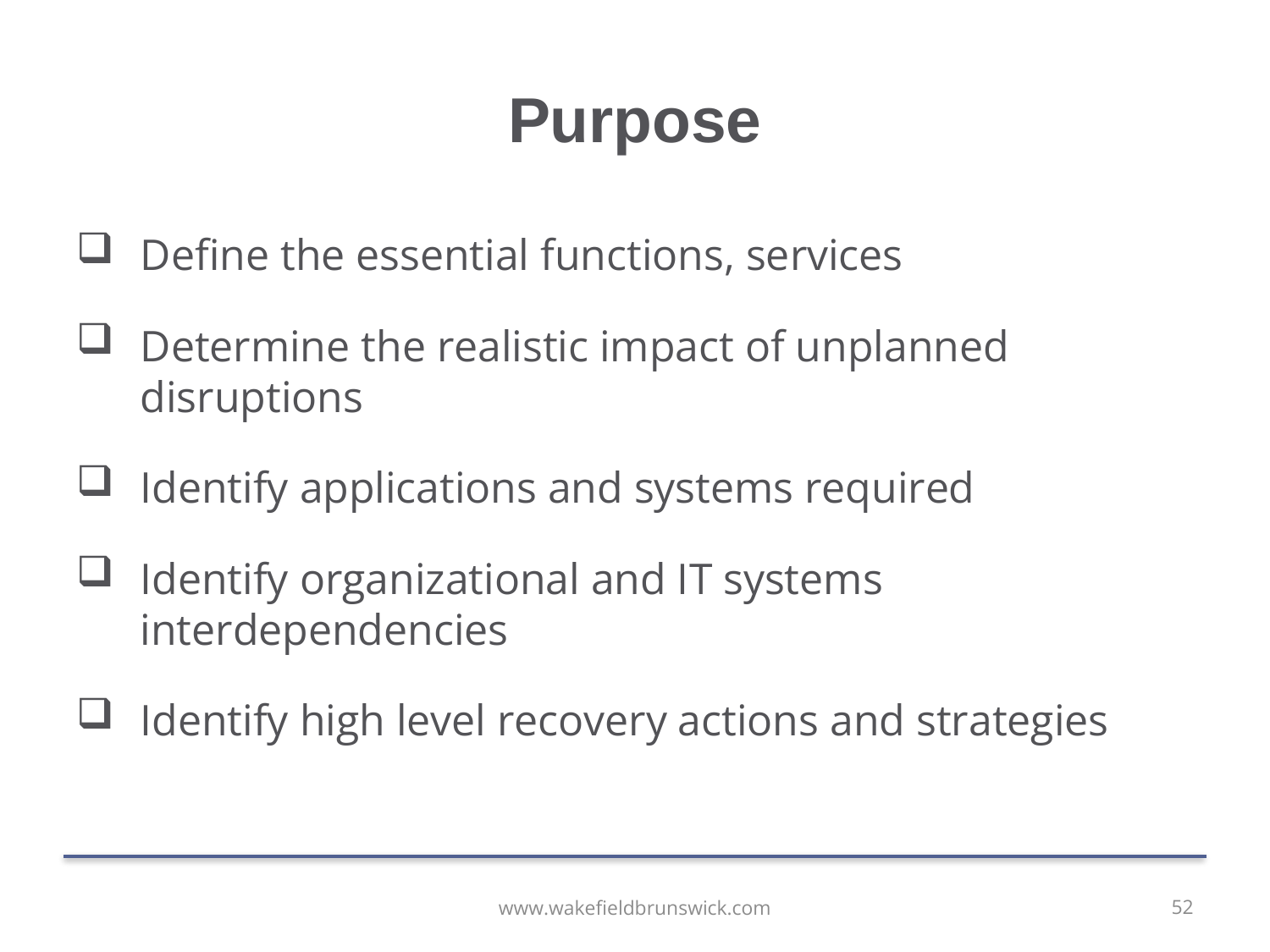

# Purpose
Define the essential functions, services
Determine the realistic impact of unplanned disruptions
Identify applications and systems required
Identify organizational and IT systems interdependencies
Identify high level recovery actions and strategies
www.wakefieldbrunswick.com
52